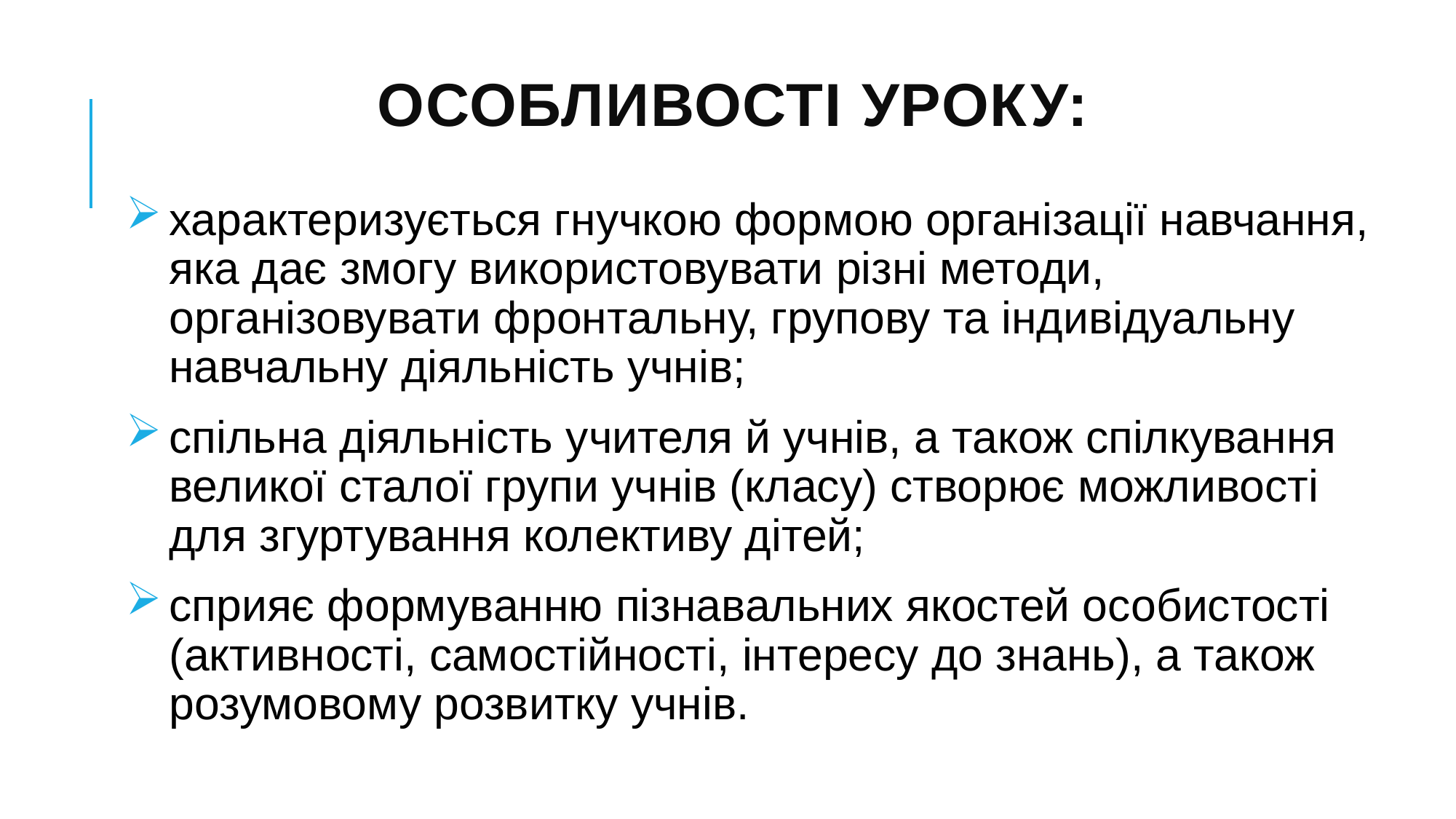

# Особливості уроку:
характеризується гнучкою формою організації навчання, яка дає змогу використовувати різні методи, організовувати фронтальну, групову та індивідуальну навчальну діяльність учнів;
спільна діяльність учителя й учнів, а також спілкування великої сталої групи учнів (класу) створює можливості для згуртування колективу дітей;
сприяє формуванню пізнавальних якостей особистості (активності, самостійності, інтересу до знань), а також розумовому розвитку учнів.